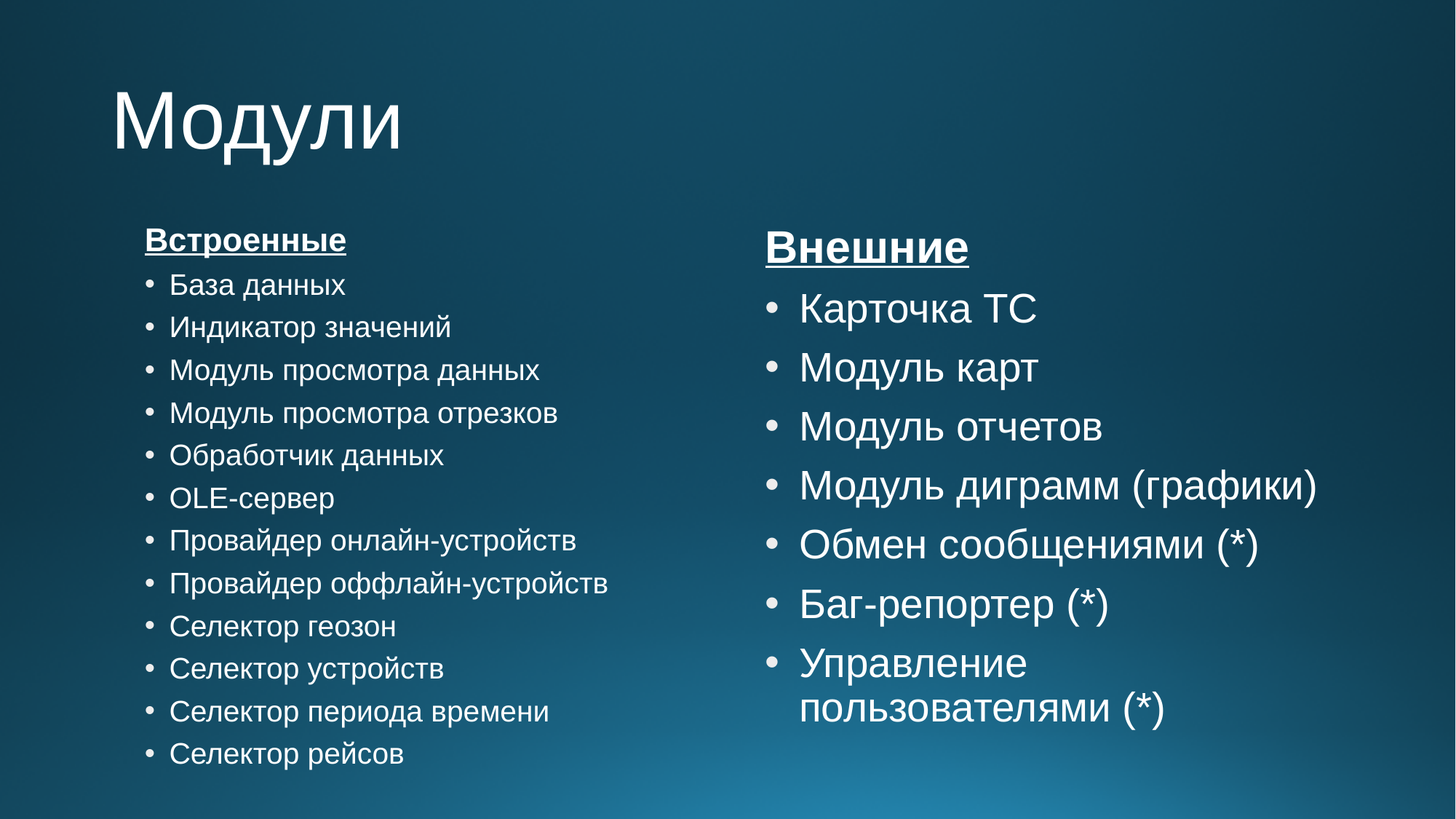

# Модули
Встроенные
База данных
Индикатор значений
Модуль просмотра данных
Модуль просмотра отрезков
Обработчик данных
OLE-сервер
Провайдер онлайн-устройств
Провайдер оффлайн-устройств
Селектор геозон
Селектор устройств
Селектор периода времени
Селектор рейсов
Внешние
Карточка ТС
Модуль карт
Модуль отчетов
Модуль диграмм (графики)
Обмен сообщениями (*)
Баг-репортер (*)
Управление пользователями (*)